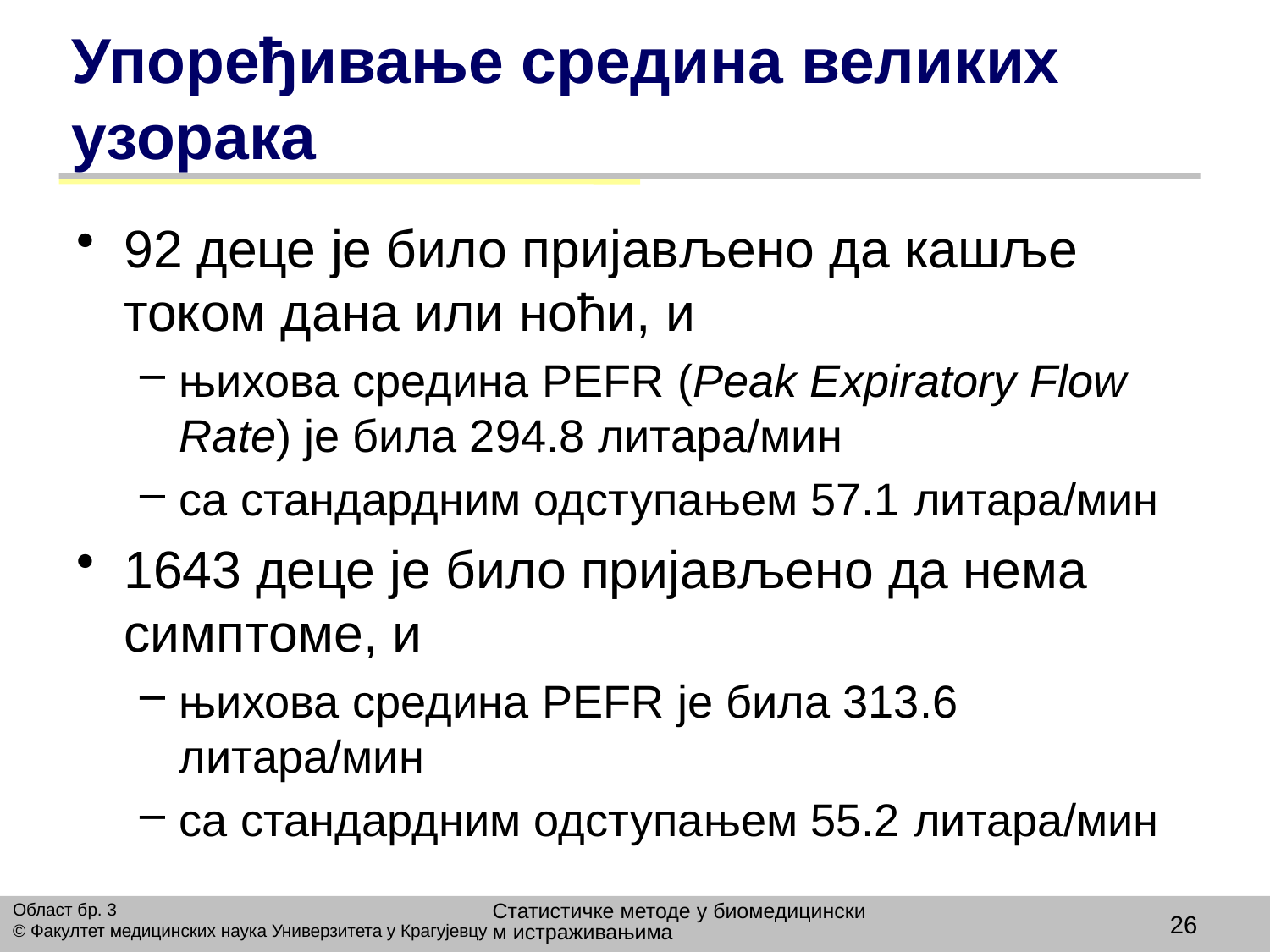

# Упоређивање средина великих узорака
92 деце је било пријављено да кашље током дана или ноћи, и
њихова средина PEFR (Peak Expiratory Flow Rate) је била 294.8 литара/мин
са стандардним одступањем 57.1 литара/мин
1643 деце је било пријављено да нема симптоме, и
њихова средина PEFR је била 313.6 литара/мин
са стандардним одступањем 55.2 литара/мин
Статистичке методе у биомедицинским истраживањима
Област бр. 3
© Факултет медицинских наука Универзитета у Крагујевцу
26